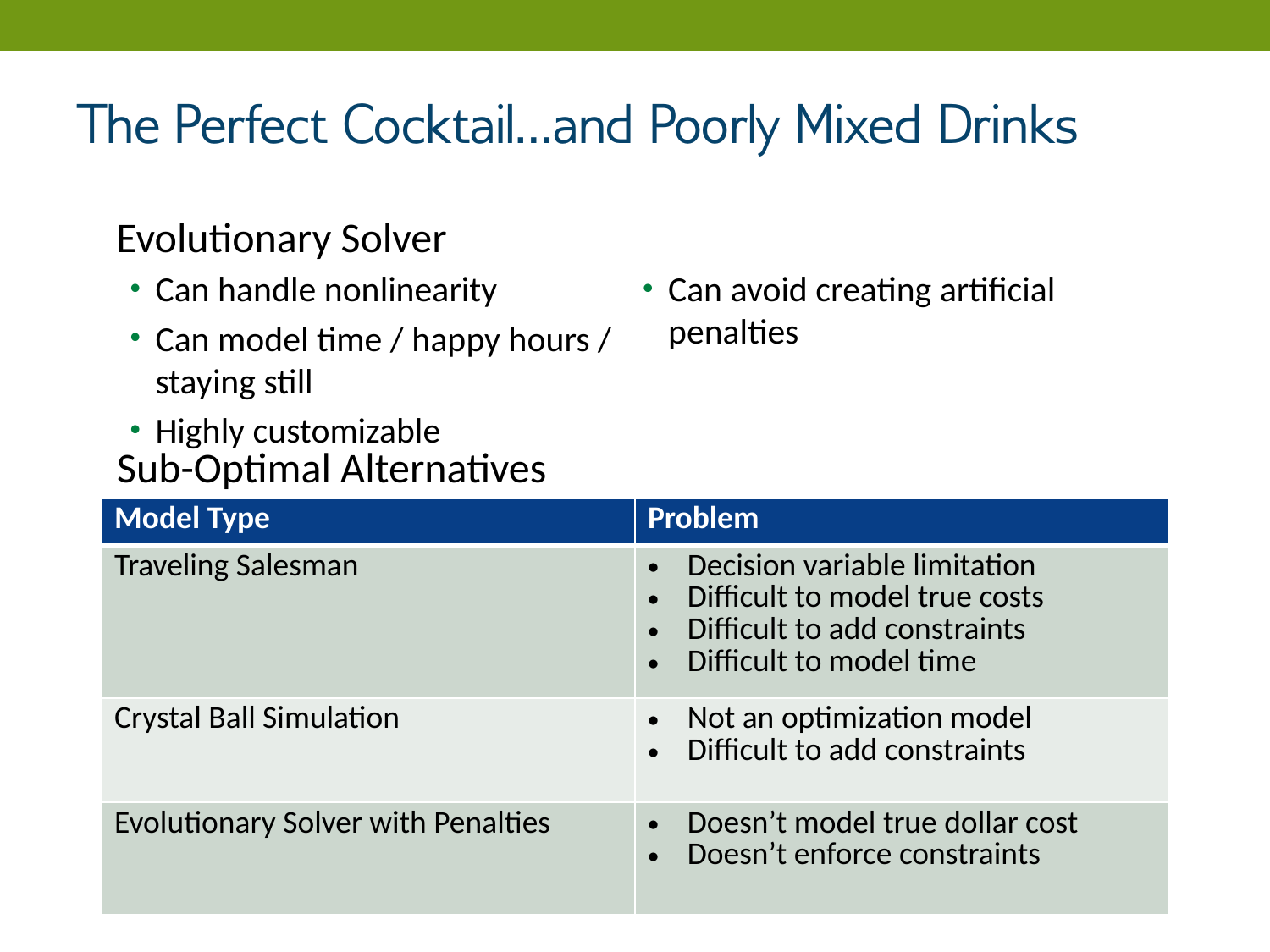

# The Perfect Cocktail…and Poorly Mixed Drinks
Evolutionary Solver
Can handle nonlinearity
Can model time / happy hours / staying still
Highly customizable
Can avoid creating artificial penalties

Sub-Optimal Alternatives
| Model Type | Problem |
| --- | --- |
| Traveling Salesman | Decision variable limitation Difficult to model true costs Difficult to add constraints Difficult to model time |
| Crystal Ball Simulation | Not an optimization model Difficult to add constraints |
| Evolutionary Solver with Penalties | Doesn’t model true dollar cost Doesn’t enforce constraints |